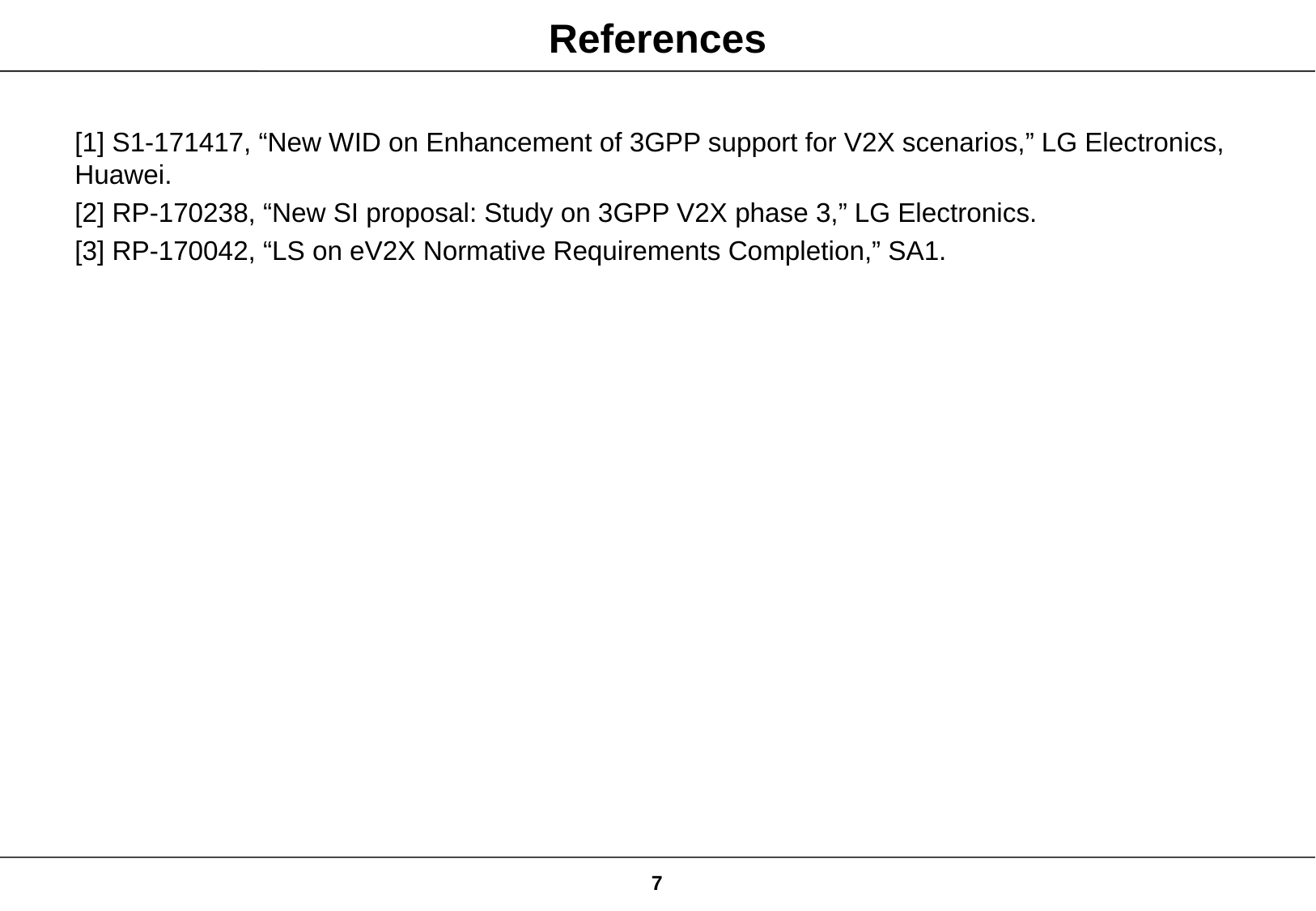

# References
[1] S1-171417, “New WID on Enhancement of 3GPP support for V2X scenarios,” LG Electronics, Huawei.
[2] RP-170238, “New SI proposal: Study on 3GPP V2X phase 3,” LG Electronics.
[3] RP-170042, “LS on eV2X Normative Requirements Completion,” SA1.
7